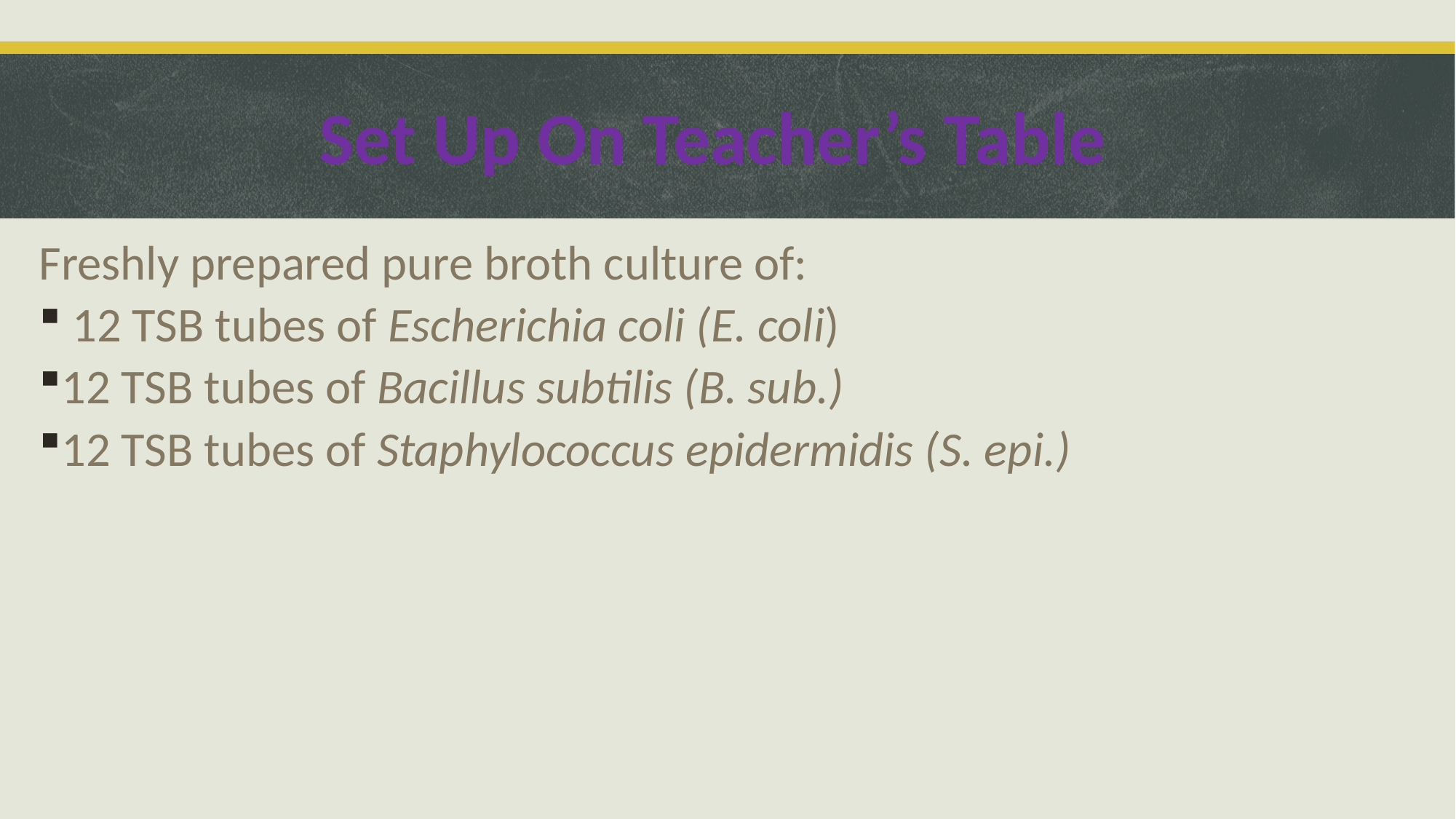

# Set Up On Teacher’s Table
Freshly prepared pure broth culture of:
 12 TSB tubes of Escherichia coli (E. coli)
12 TSB tubes of Bacillus subtilis (B. sub.)
12 TSB tubes of Staphylococcus epidermidis (S. epi.)